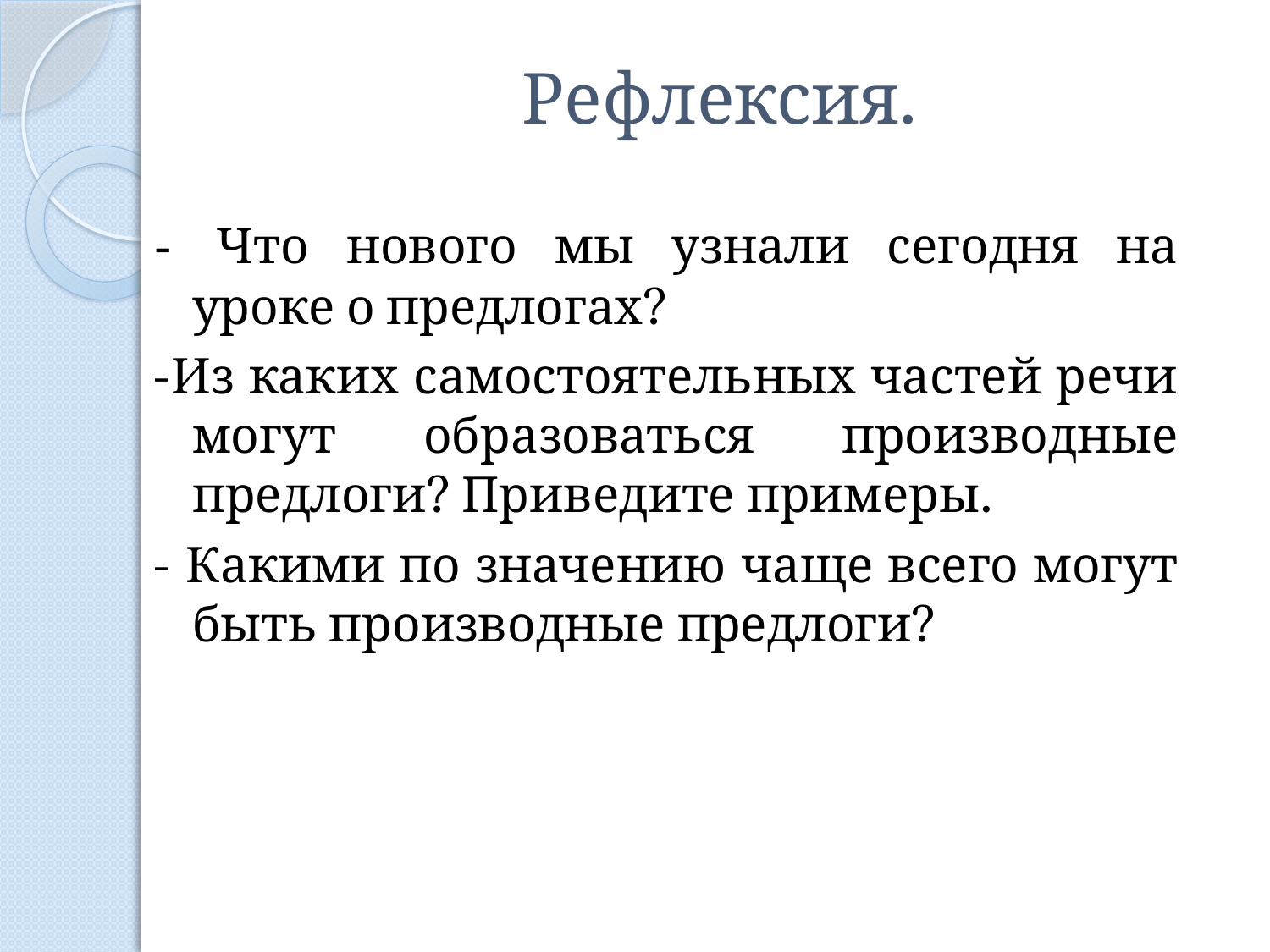

# Рефлексия.
- Что нового мы узнали сегодня на уроке о предлогах?
-Из каких самостоятельных частей речи могут образоваться производные предлоги? Приведите примеры.
- Какими по значению чаще всего могут быть производные предлоги?